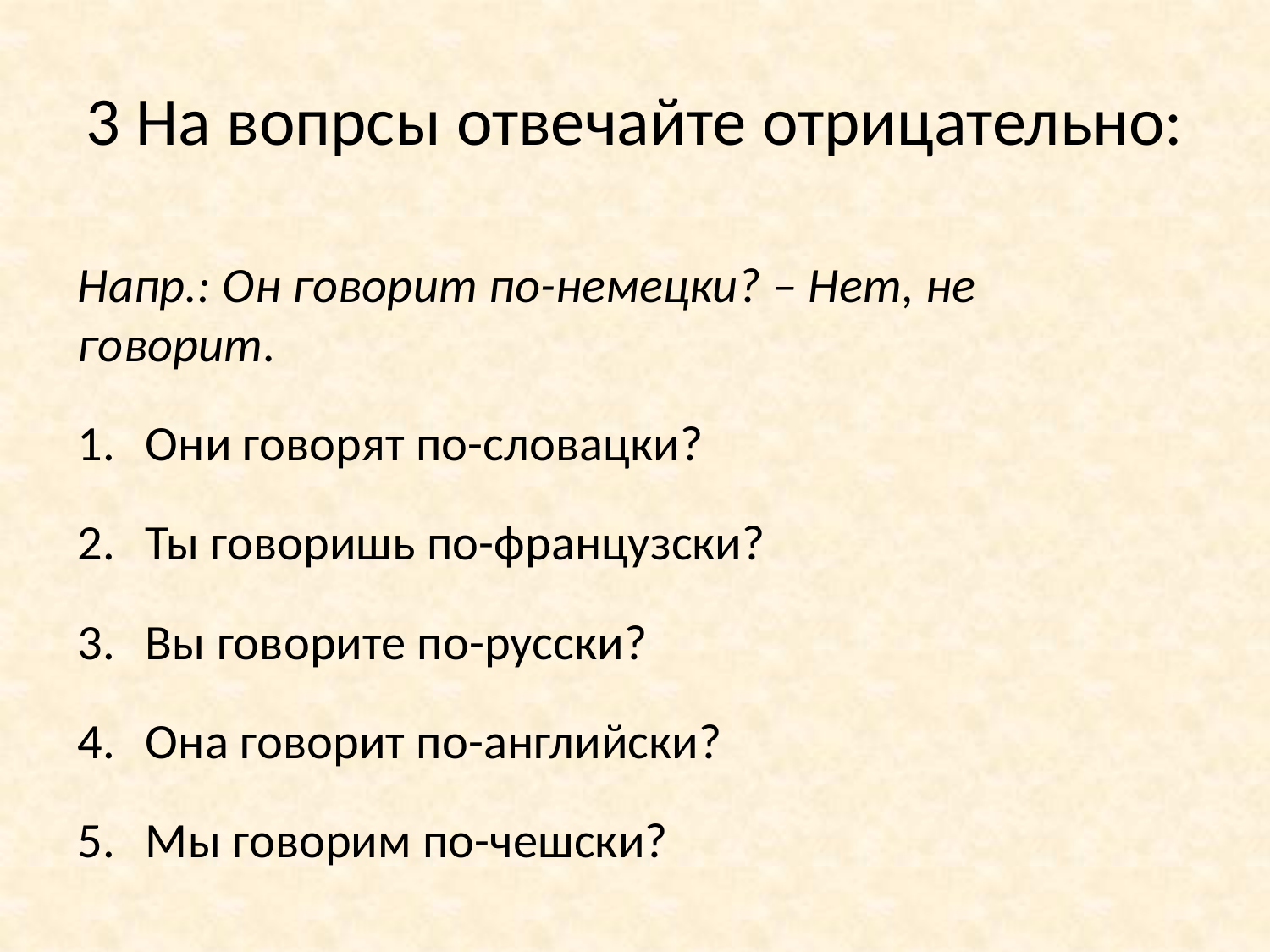

# 3 На вопрсы отвечайте отрицательно:
Напр.: Он говорит по-немецки? – Нет, не 	 говорит.
Они говорят по-словацки?
Ты говоришь по-французски?
Вы говорите по-русски?
Она говорит по-английски?
Мы говорим по-чешски?